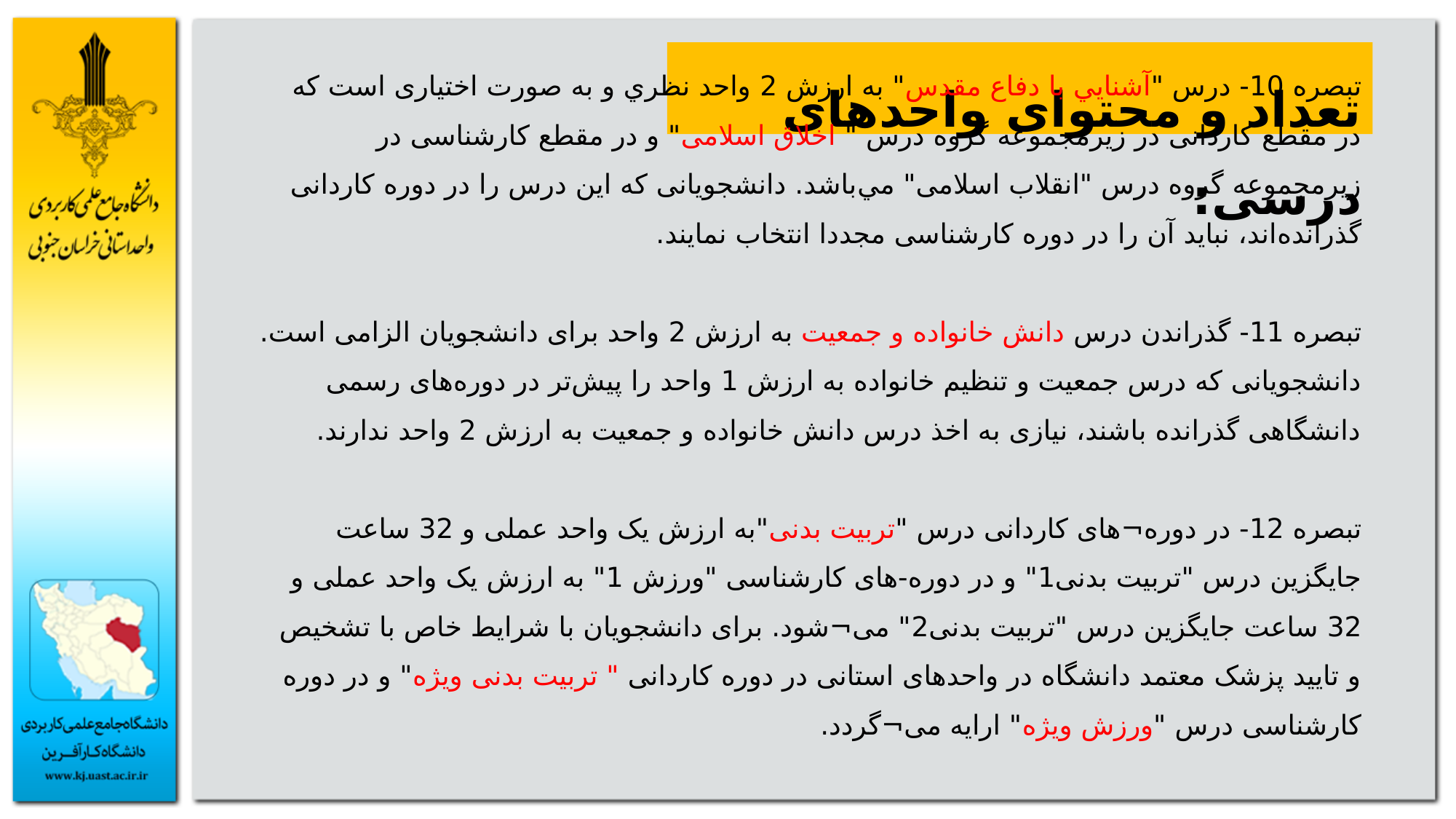

تعداد و محتوای واحدهای درسی:
# تبصره 10- درس "آشنايي با دفاع مقدس" به ارزش 2 واحد نظري و به صورت اختیاری است که در مقطع کاردانی در زیرمجموعه گروه درس " اخلاق اسلامی" و در مقطع کارشناسی در زیرمجموعه گروه درس "انقلاب اسلامی" مي‌باشد. دانشجویانی که این درس را در دوره کاردانی گذرانده‌اند، نباید آن را در دوره کارشناسی مجددا انتخاب نمایند. تبصره 11- گذراندن درس دانش خانواده و جمعیت به ارزش 2 واحد برای دانشجویان الزامی است. دانشجویانی که درس جمعیت و تنظیم خانواده به ارزش 1 واحد را پیش‌تر در دوره‌های رسمی دانشگاهی گذرانده باشند، نیازی به اخذ درس دانش خانواده و جمعیت به ارزش 2 واحد ندارند. تبصره 12- در دوره¬های کاردانی درس "تربیت بدنی"به ارزش یک واحد عملی و 32 ساعت جایگزین درس "تربیت بدنی1" و در دوره-های کارشناسی "ورزش 1" به ارزش یک واحد عملی و 32 ساعت جایگزین درس "تربیت بدنی2" می¬شود. برای دانشجویان با شرایط خاص با تشخیص و تایید پزشک معتمد دانشگاه در واحدهای استانی در دوره کاردانی " تربیت بدنی ویژه" و در دوره کارشناسی درس "ورزش ویژه" ارایه می¬گردد.